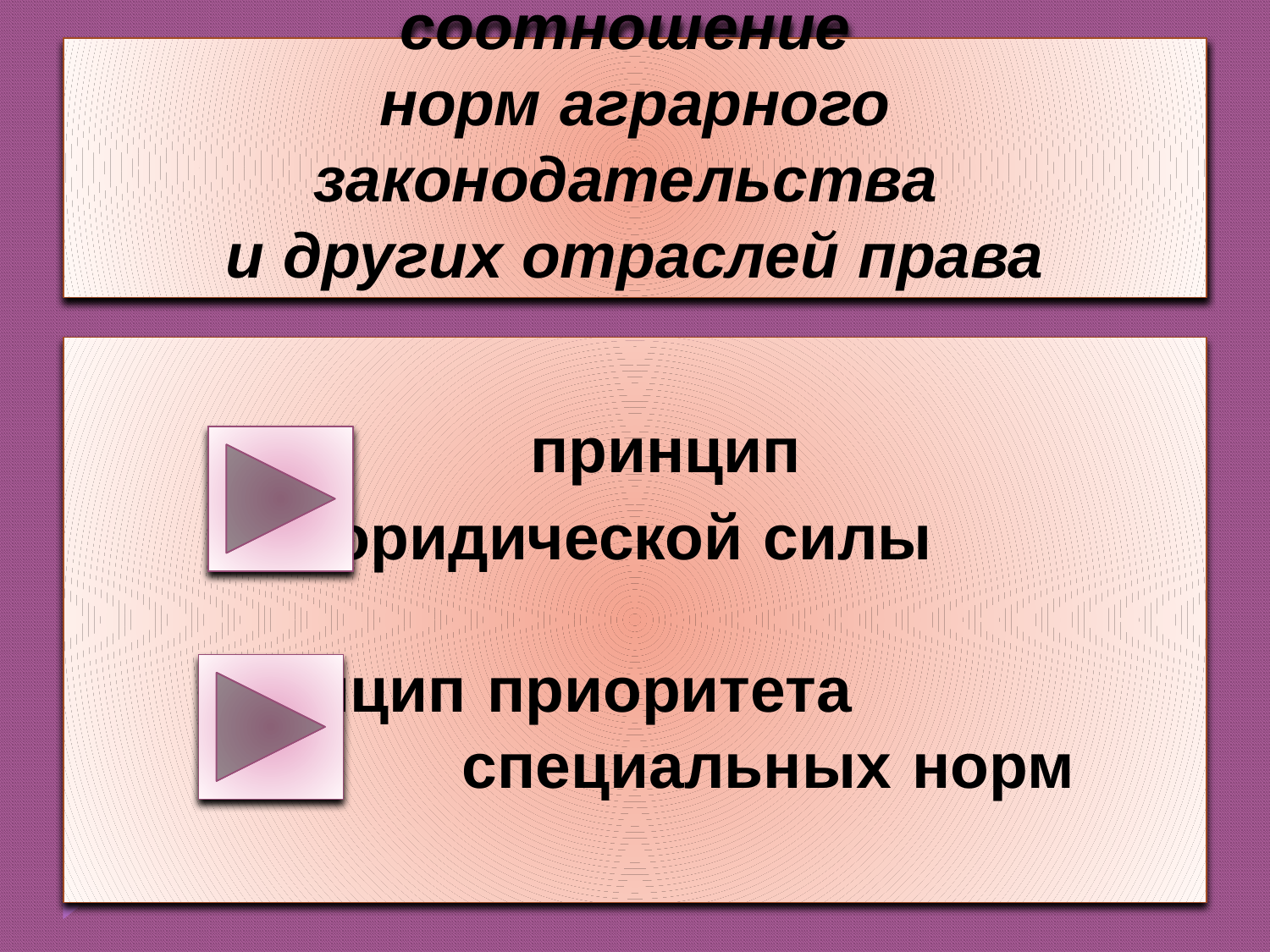

# соотношение норм аграрного законодательства и других отраслей права

                                 принцип
      юридической силы

        принцип приоритета                            специальных норм